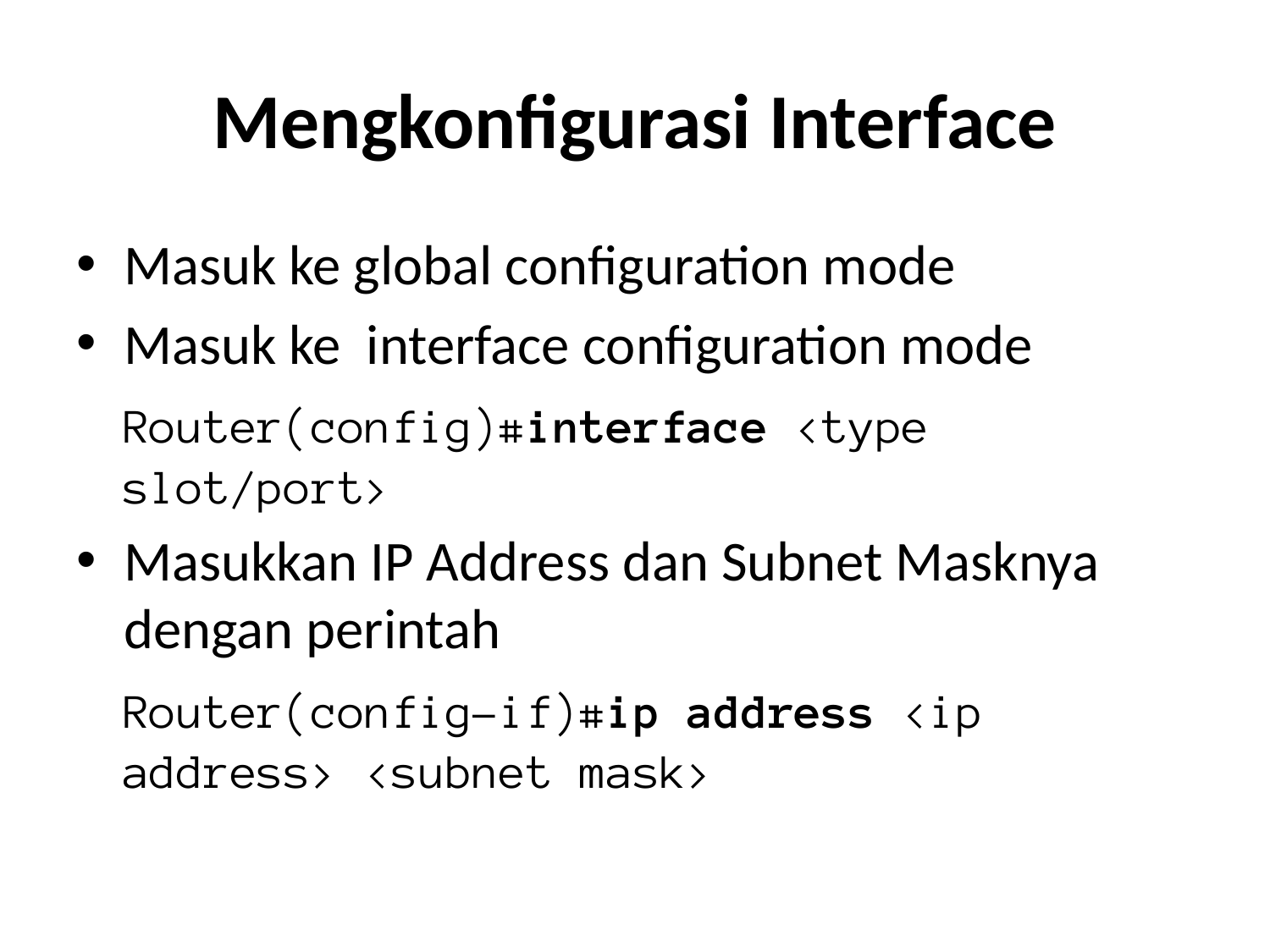

# Mengkonfigurasi Interface
Masuk ke global configuration mode
Masuk ke  interface configuration mode
	Router(config)#interface <type slot/port>
Masukkan IP Address dan Subnet Masknya dengan perintah
	Router(config-if)#ip address <ip address> <subnet mask>